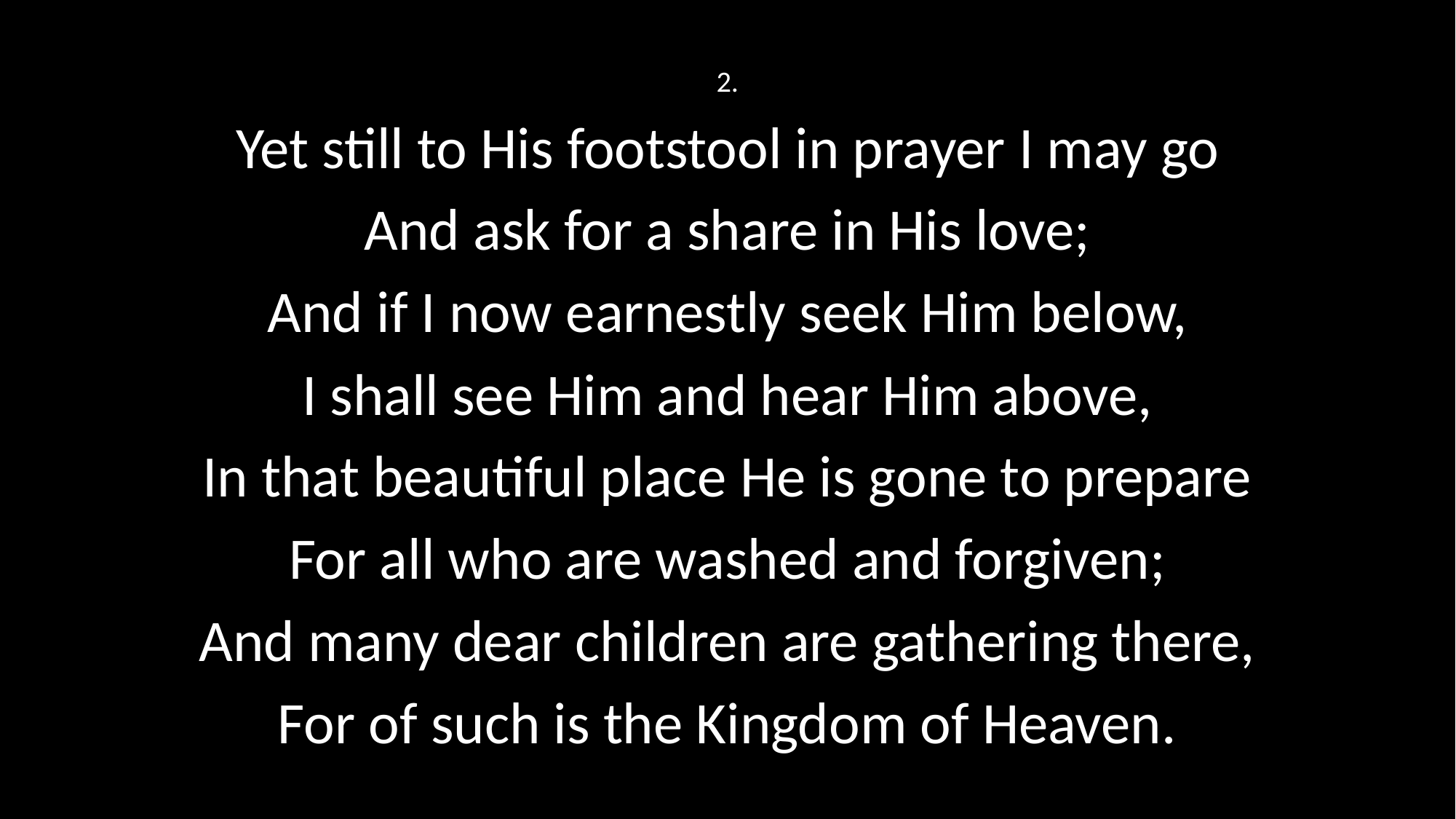

2.
Yet still to His footstool in prayer I may go
And ask for a share in His love;
And if I now earnestly seek Him below,
I shall see Him and hear Him above,
In that beautiful place He is gone to prepare
For all who are washed and forgiven;
And many dear children are gathering there,
For of such is the Kingdom of Heaven.